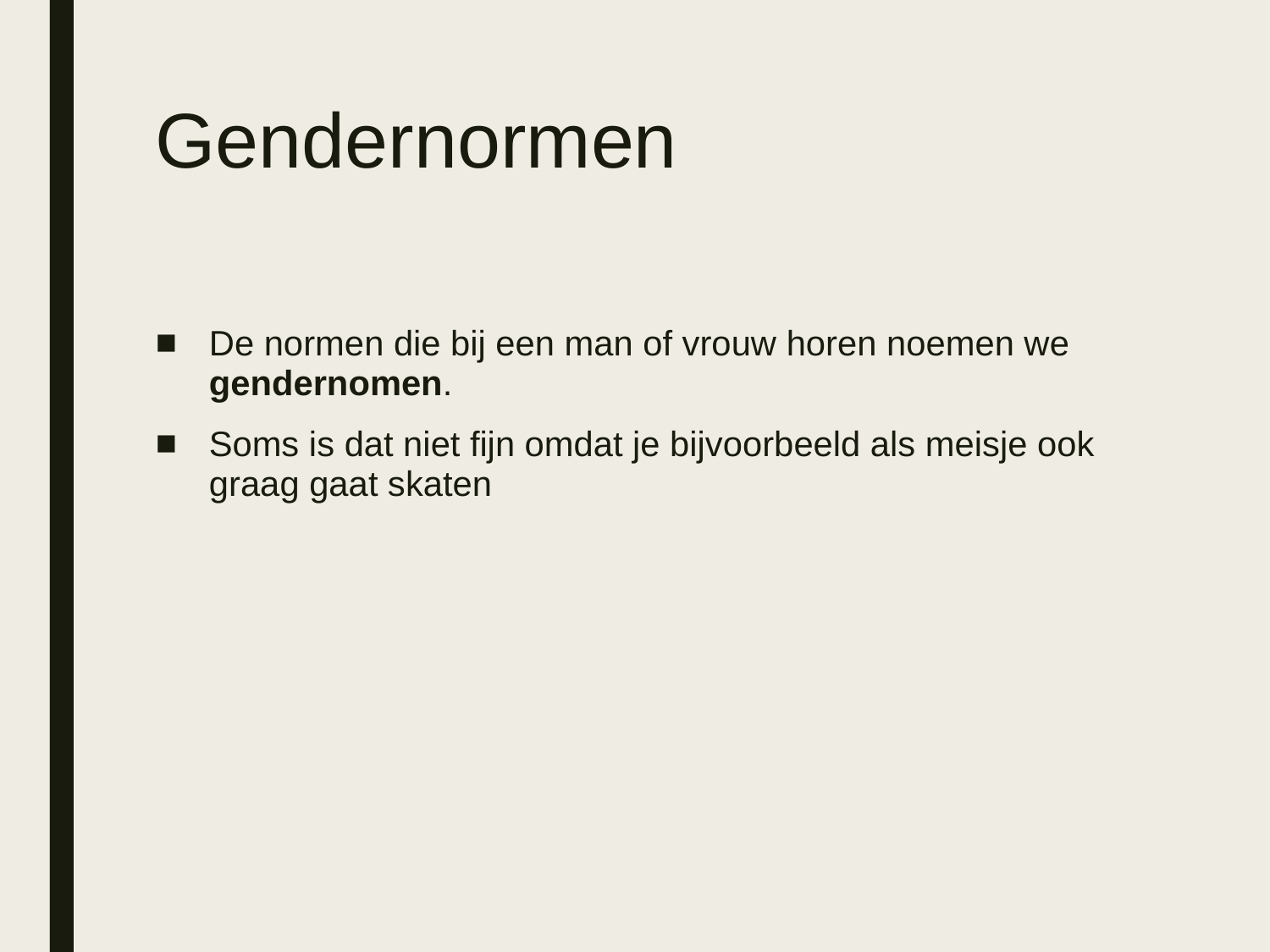

# Gendernormen
De normen die bij een man of vrouw horen noemen we gendernomen.
Soms is dat niet fijn omdat je bijvoorbeeld als meisje ook graag gaat skaten